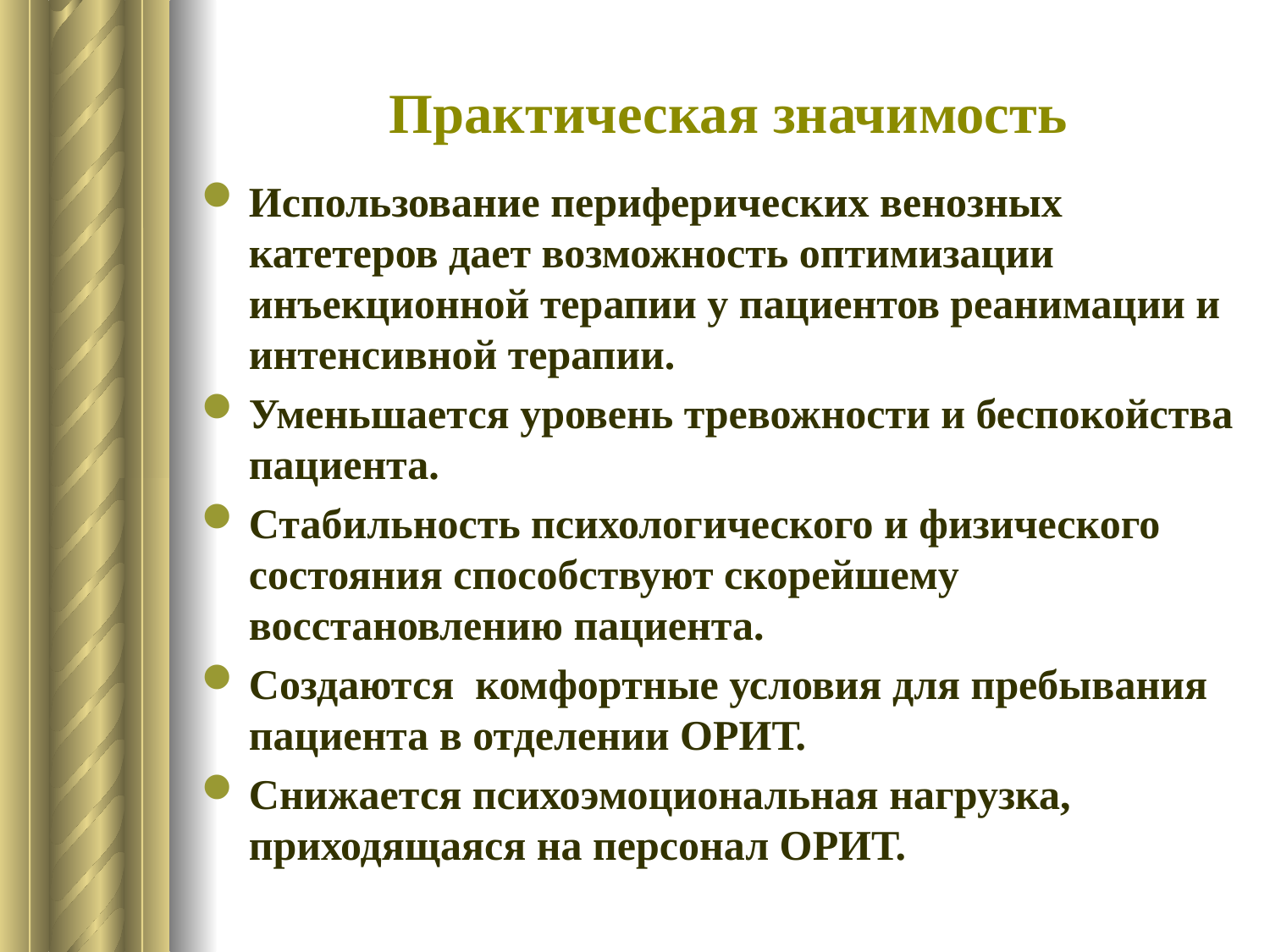

# Практическая значимость
Использование периферических венозных катетеров дает возможность оптимизации инъекционной терапии у пациентов реанимации и интенсивной терапии.
Уменьшается уровень тревожности и беспокойства пациента.
Стабильность психологического и физического состояния способствуют скорейшему восстановлению пациента.
Создаются  комфортные условия для пребывания пациента в отделении ОРИТ.
Снижается психоэмоциональная нагрузка, приходящаяся на персонал ОРИТ.